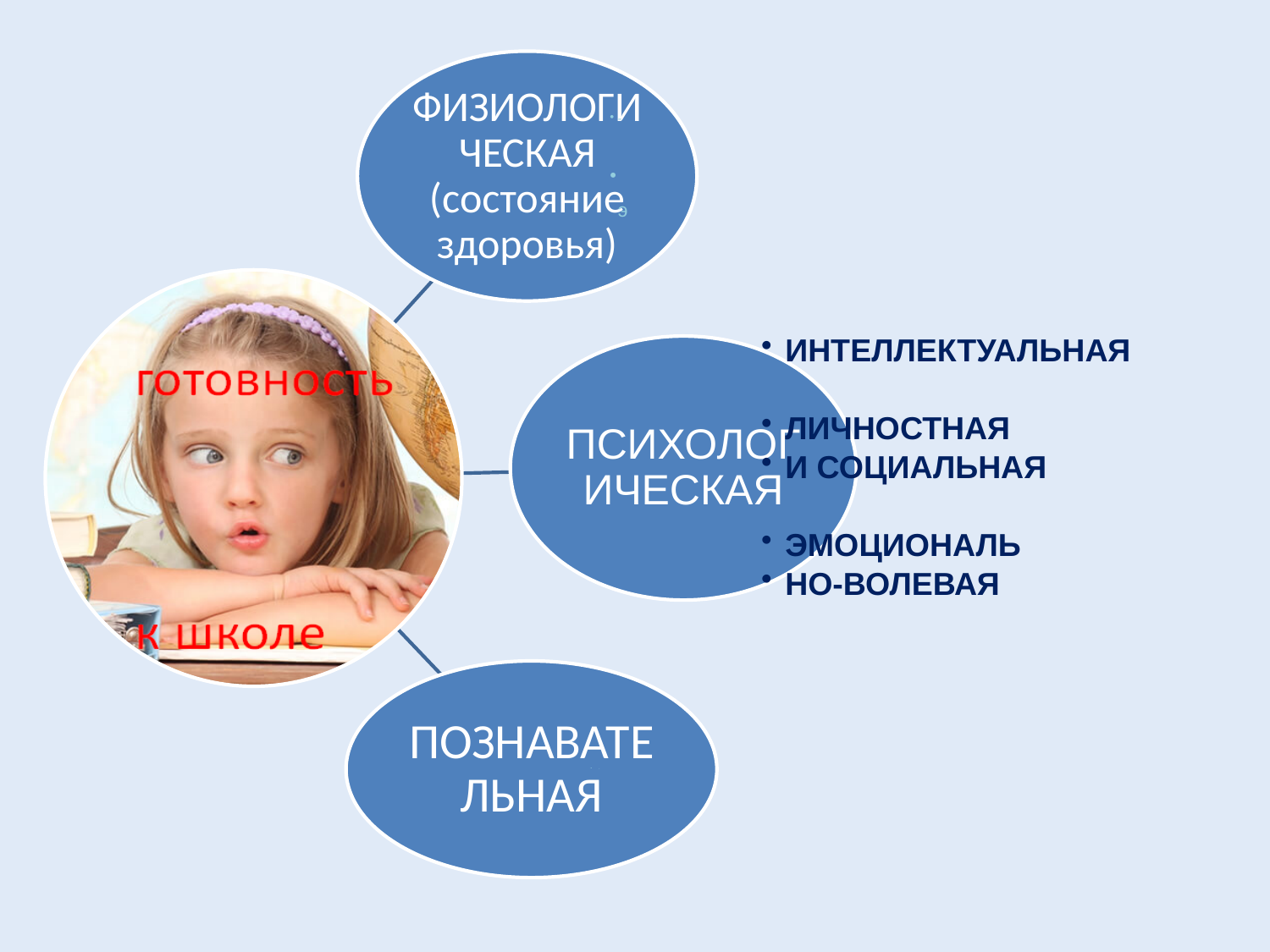

ФИЗИОЛОГИЧЕСКАЯ (состояние здоровья)
-
э
ПСИХОЛОГИЧЕСКАЯ
ИНТЕЛЛЕКТУАЛЬНАЯ

ЛИЧНОСТНАЯ
И СОЦИАЛЬНАЯ

ЭМОЦИОНАЛЬ
НО-ВОЛЕВАЯ
ПОЗНАВАТЕЛЬНАЯ
-